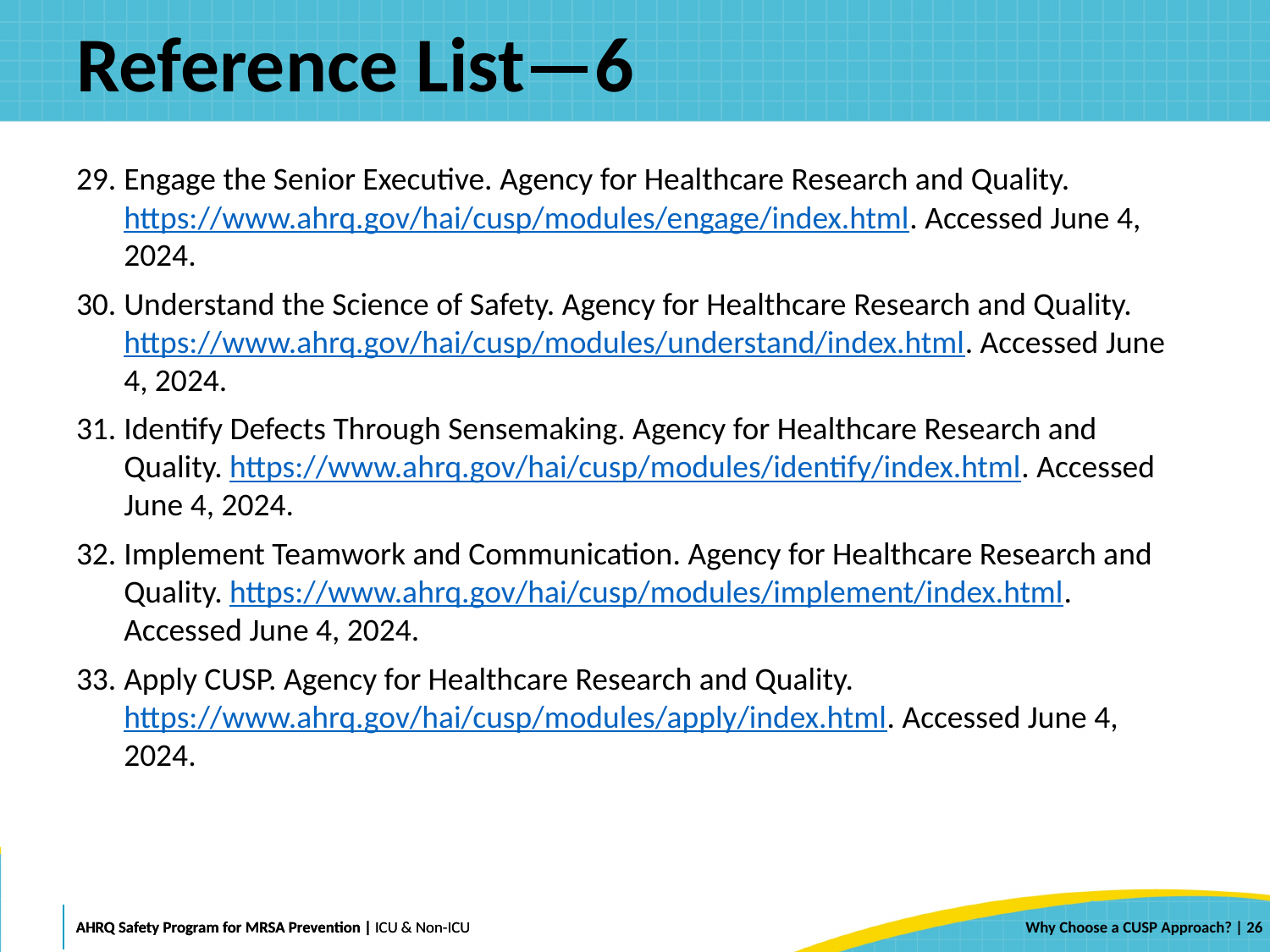

# Reference List—6
Engage the Senior Executive. Agency for Healthcare Research and Quality. https://www.ahrq.gov/hai/cusp/modules/engage/index.html. Accessed June 4, 2024.
Understand the Science of Safety. Agency for Healthcare Research and Quality. https://www.ahrq.gov/hai/cusp/modules/understand/index.html. Accessed June 4, 2024.
Identify Defects Through Sensemaking. Agency for Healthcare Research and Quality. https://www.ahrq.gov/hai/cusp/modules/identify/index.html. Accessed June 4, 2024.
Implement Teamwork and Communication. Agency for Healthcare Research and Quality. https://www.ahrq.gov/hai/cusp/modules/implement/index.html. Accessed June 4, 2024.
Apply CUSP. Agency for Healthcare Research and Quality. https://www.ahrq.gov/hai/cusp/modules/apply/index.html. Accessed June 4, 2024.
 | 26